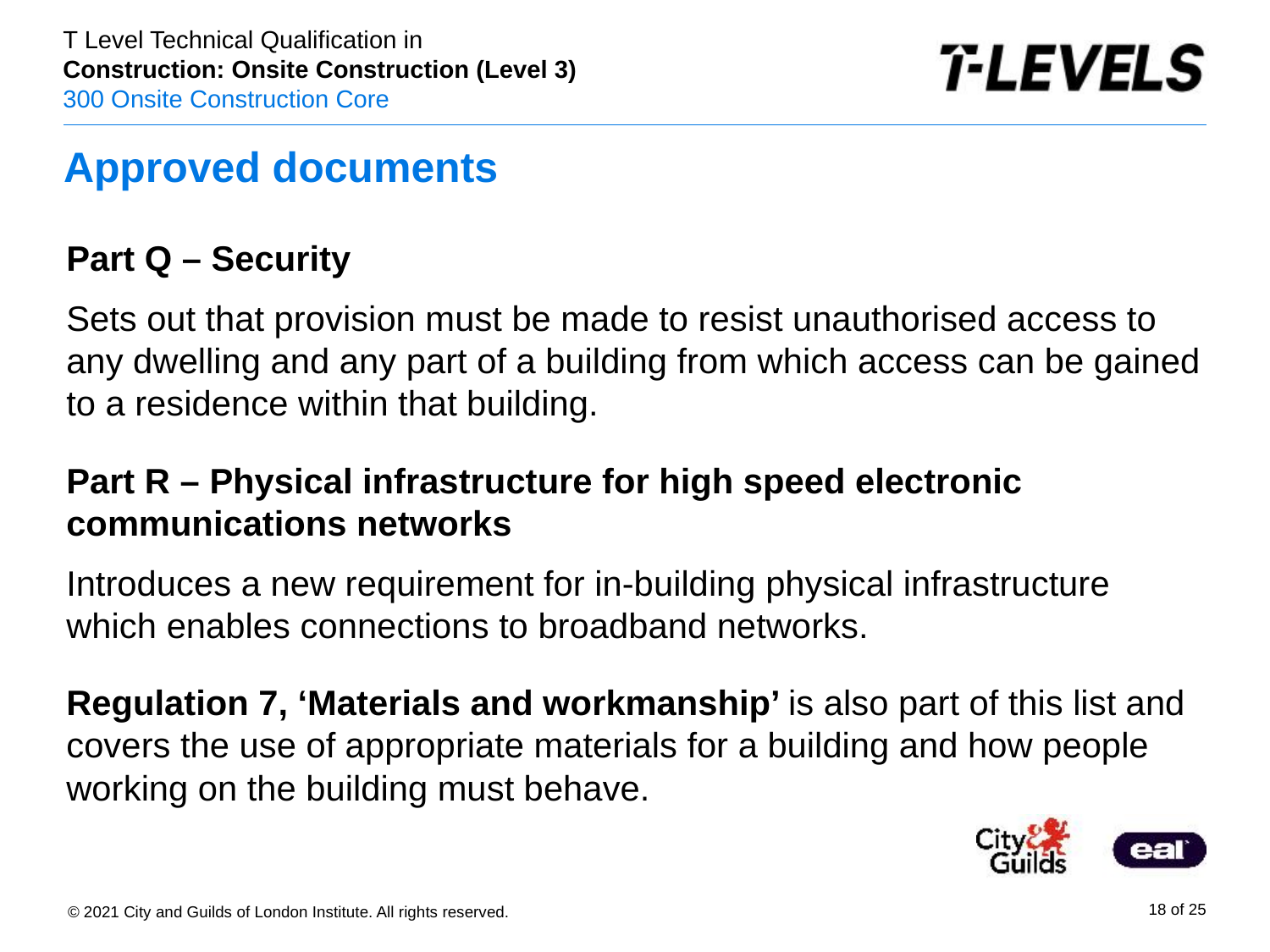

# Approved documents
Part Q – Security
Sets out that provision must be made to resist unauthorised access to any dwelling and any part of a building from which access can be gained to a residence within that building.
Part R – Physical infrastructure for high speed electronic communications networks
Introduces a new requirement for in-building physical infrastructure which enables connections to broadband networks.
Regulation 7, ‘Materials and workmanship’ is also part of this list and covers the use of appropriate materials for a building and how people working on the building must behave.